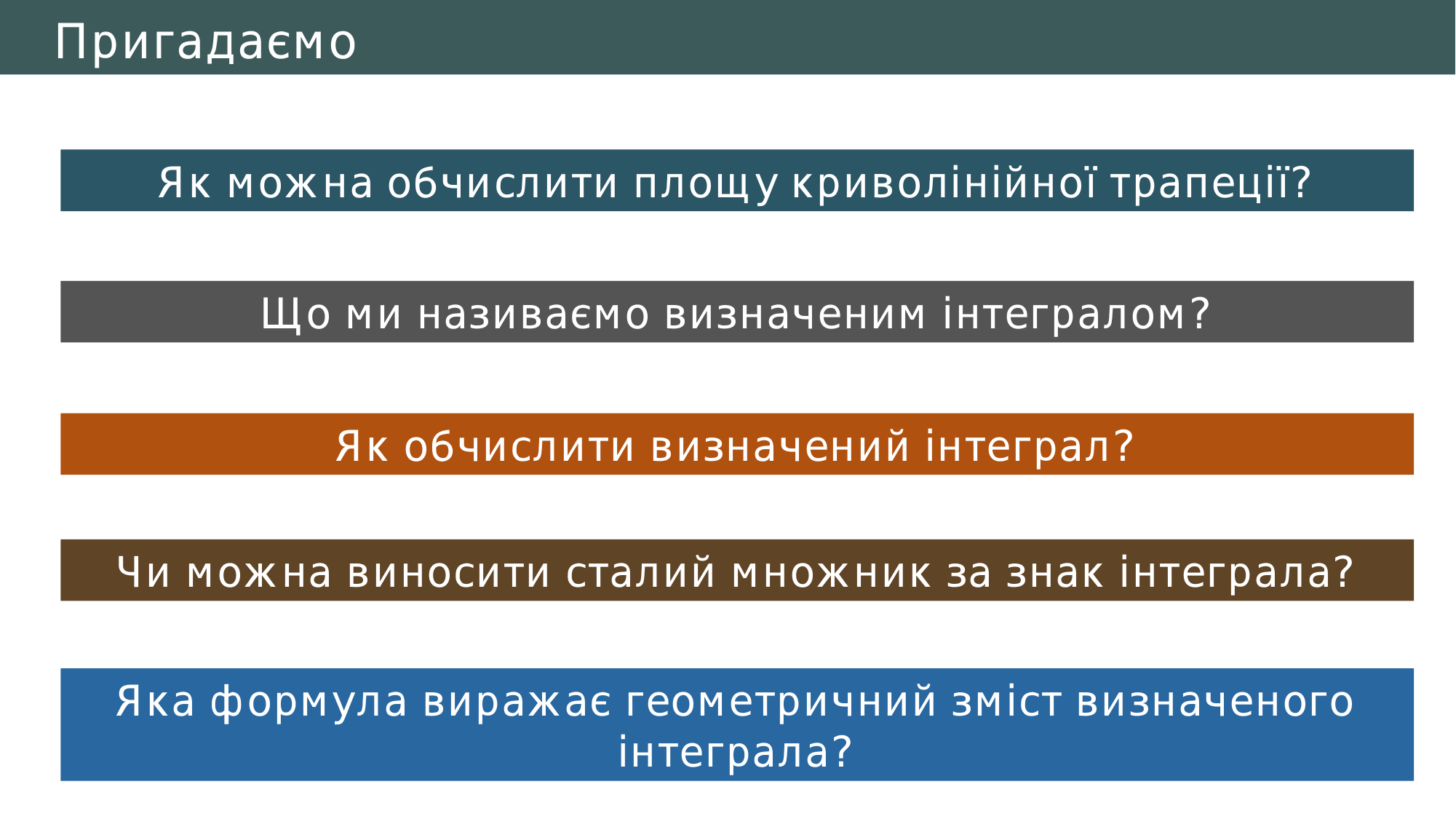

Пригадаємо
Як можна обчислити площу криволінійної трапеції?
Що ми називаємо визначеним інтегралом?
Як обчислити визначений інтеграл?
Чи можна виносити сталий множник за знак інтеграла?
Яка формула виражає геометричний зміст визначеного інтеграла?